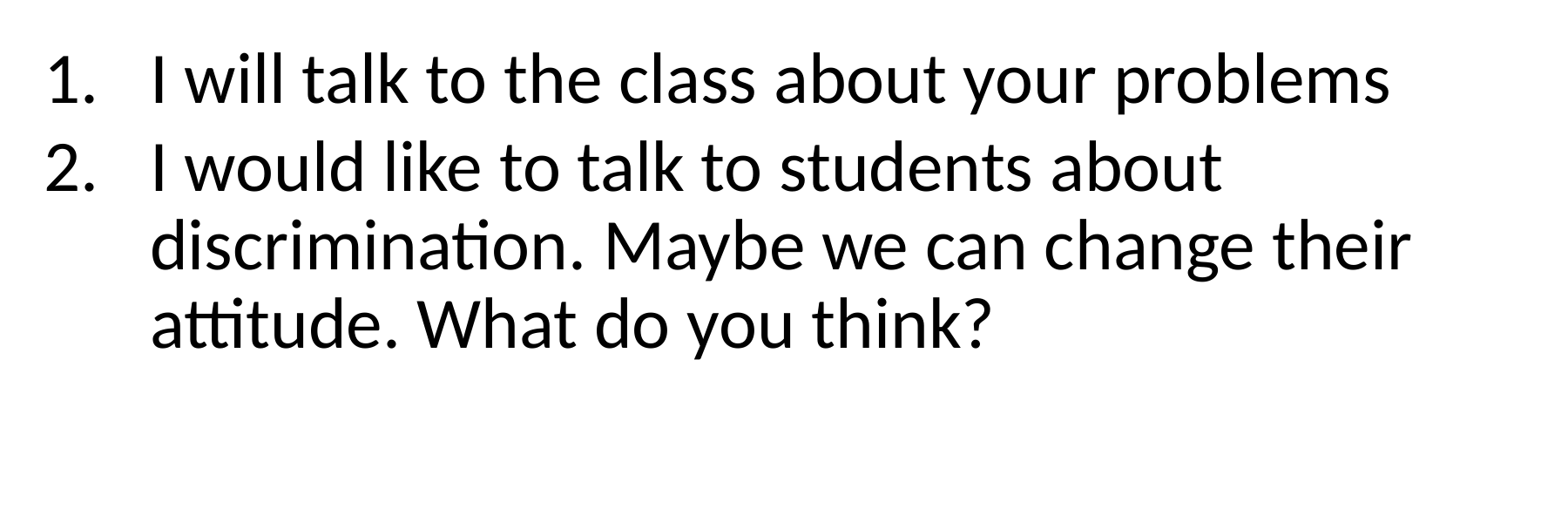

I will talk to the class about your problems
I would like to talk to students about discrimination. Maybe we can change their attitude. What do you think?